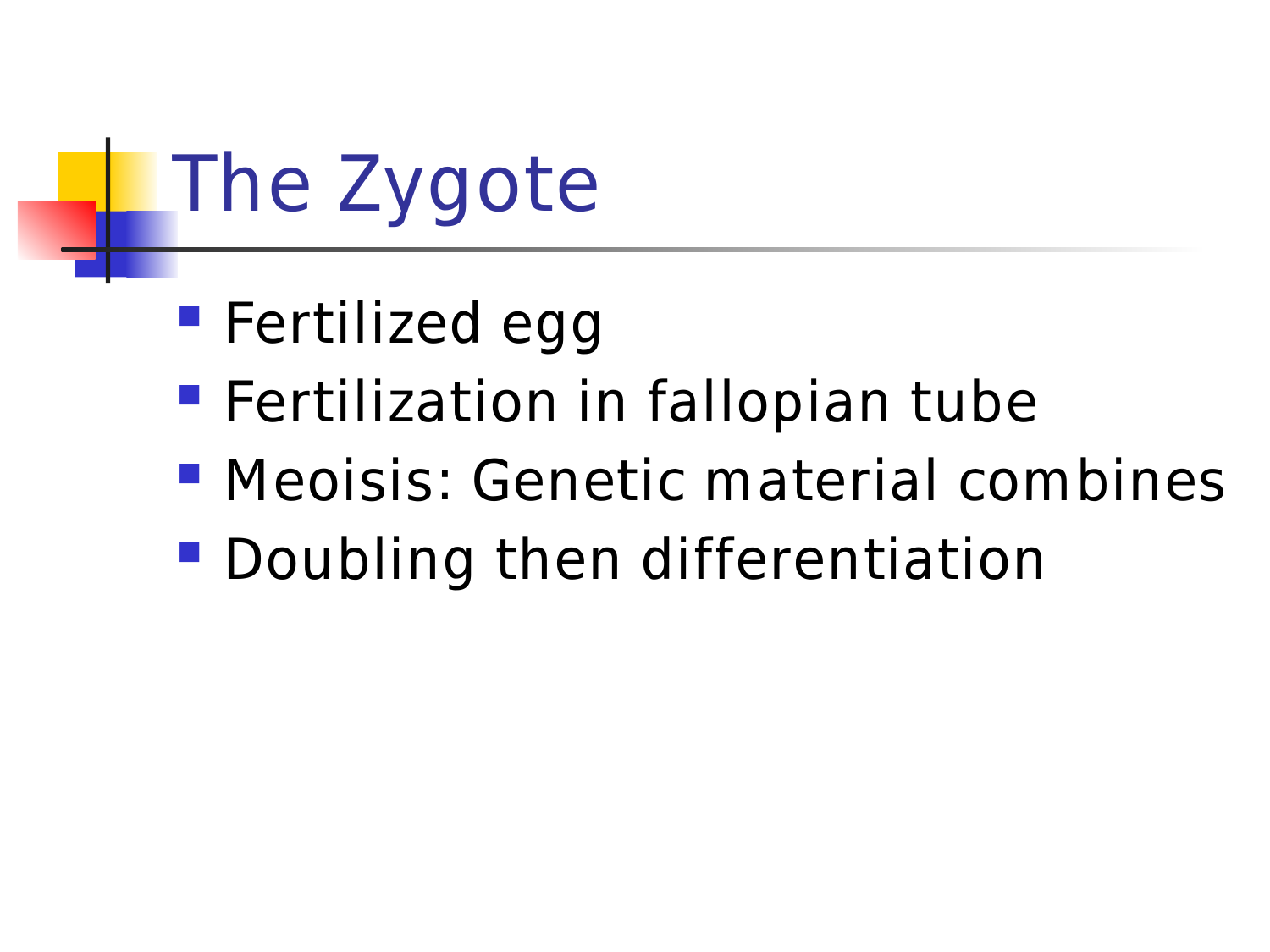

# The Zygote
Fertilized egg
Fertilization in fallopian tube
Meoisis: Genetic material combines
Doubling then differentiation